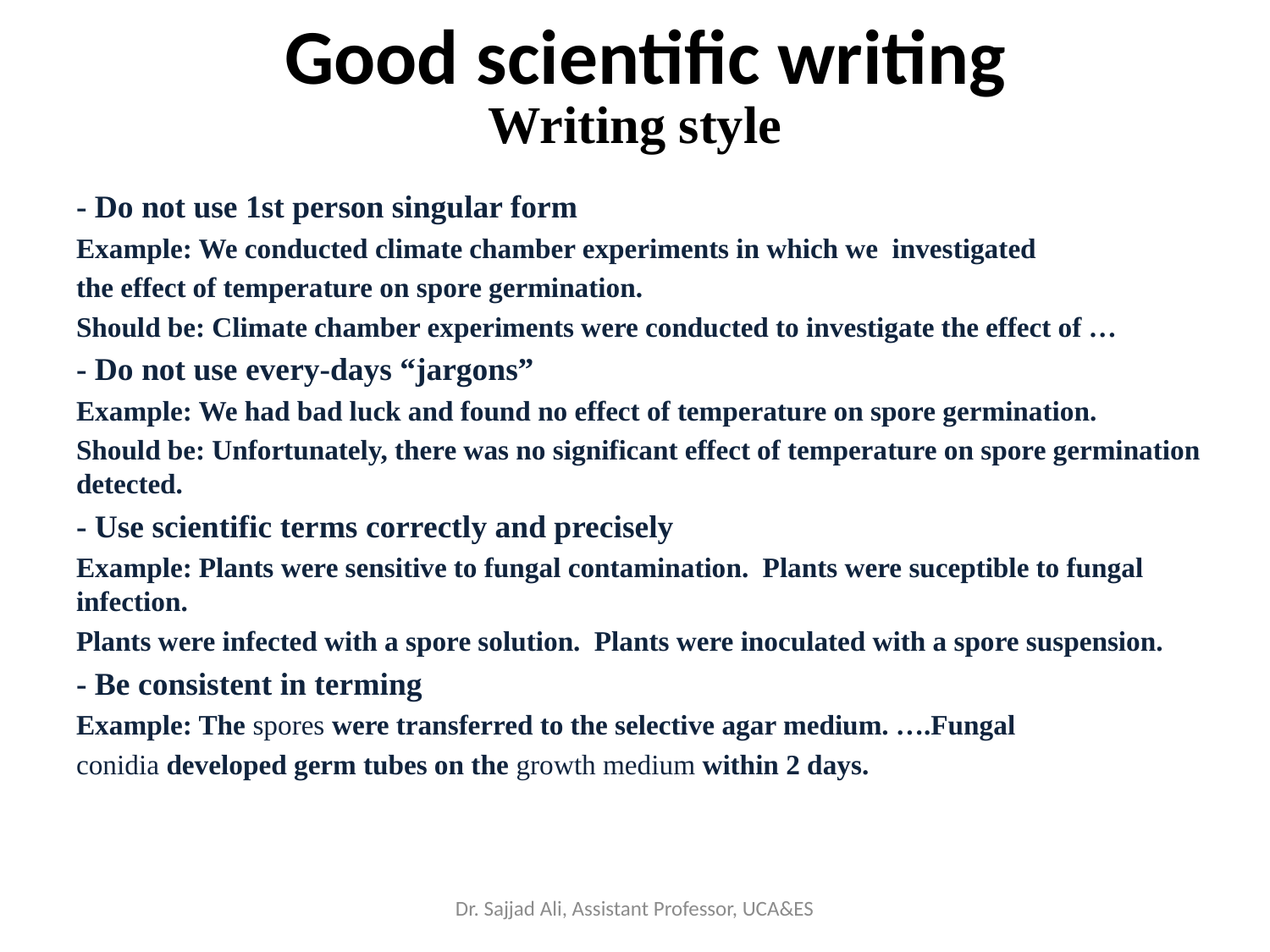

# Good scientific writing
Writing style
- Do not use 1st person singular form
Example: We conducted climate chamber experiments in which we  investigated
the effect of temperature on spore germination.
Should be: Climate chamber experiments were conducted to investigate the effect of …
- Do not use every-days “jargons”
Example: We had bad luck and found no effect of temperature on spore germination.
Should be: Unfortunately, there was no significant effect of temperature on spore germination detected.
- Use scientific terms correctly and precisely
Example: Plants were sensitive to fungal contamination.  Plants were suceptible to fungal infection.
Plants were infected with a spore solution.  Plants were inoculated with a spore suspension.
- Be consistent in terming
Example: The spores were transferred to the selective agar medium. ….Fungal
conidia developed germ tubes on the growth medium within 2 days.
Dr. Sajjad Ali, Assistant Professor, UCA&ES